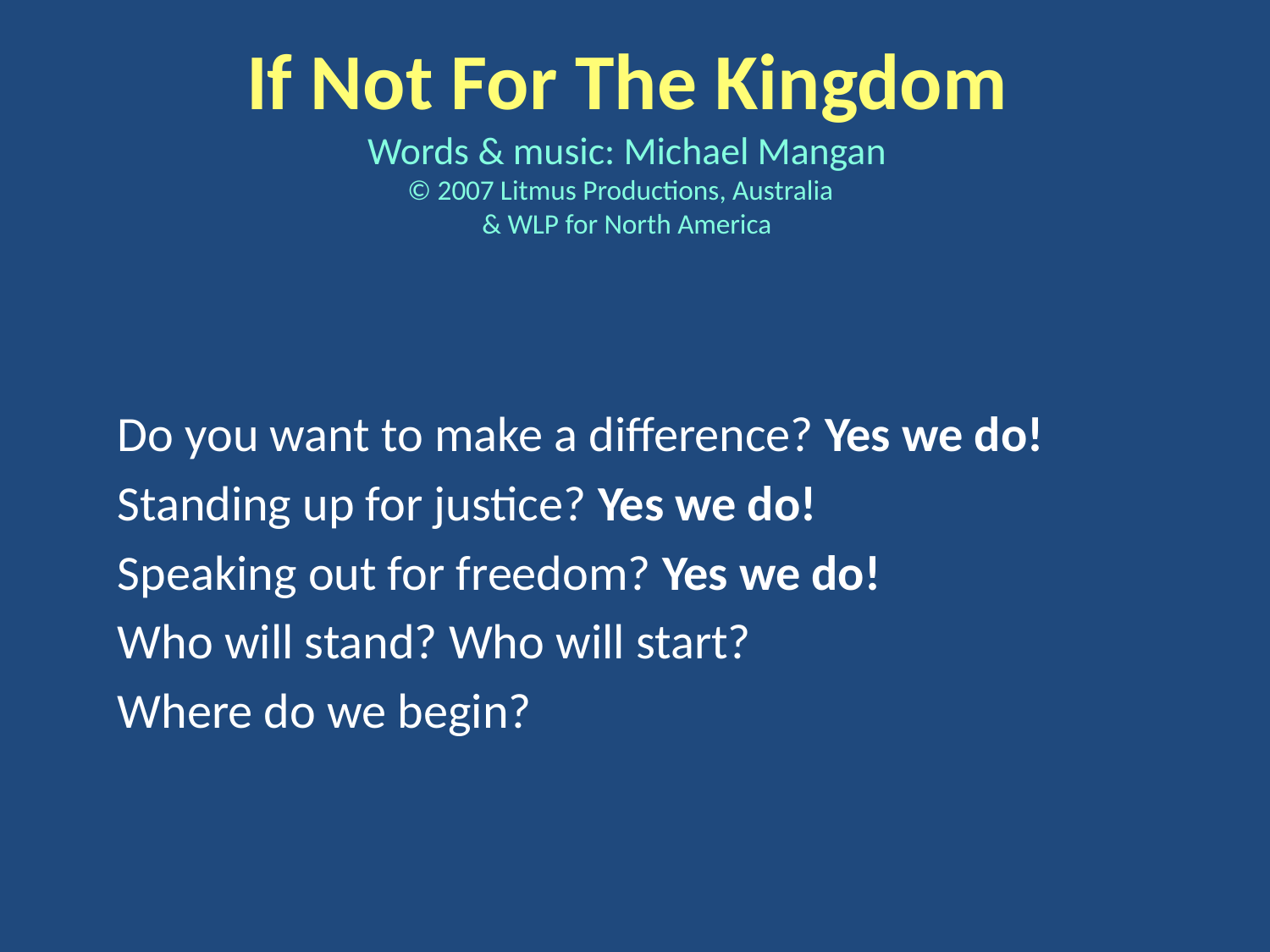

If Not For The Kingdom
Words & music: Michael Mangan
© 2007 Litmus Productions, Australia
& WLP for North America
Do you want to make a difference? Yes we do!
Standing up for justice? Yes we do!
Speaking out for freedom? Yes we do!
Who will stand? Who will start?
Where do we begin?